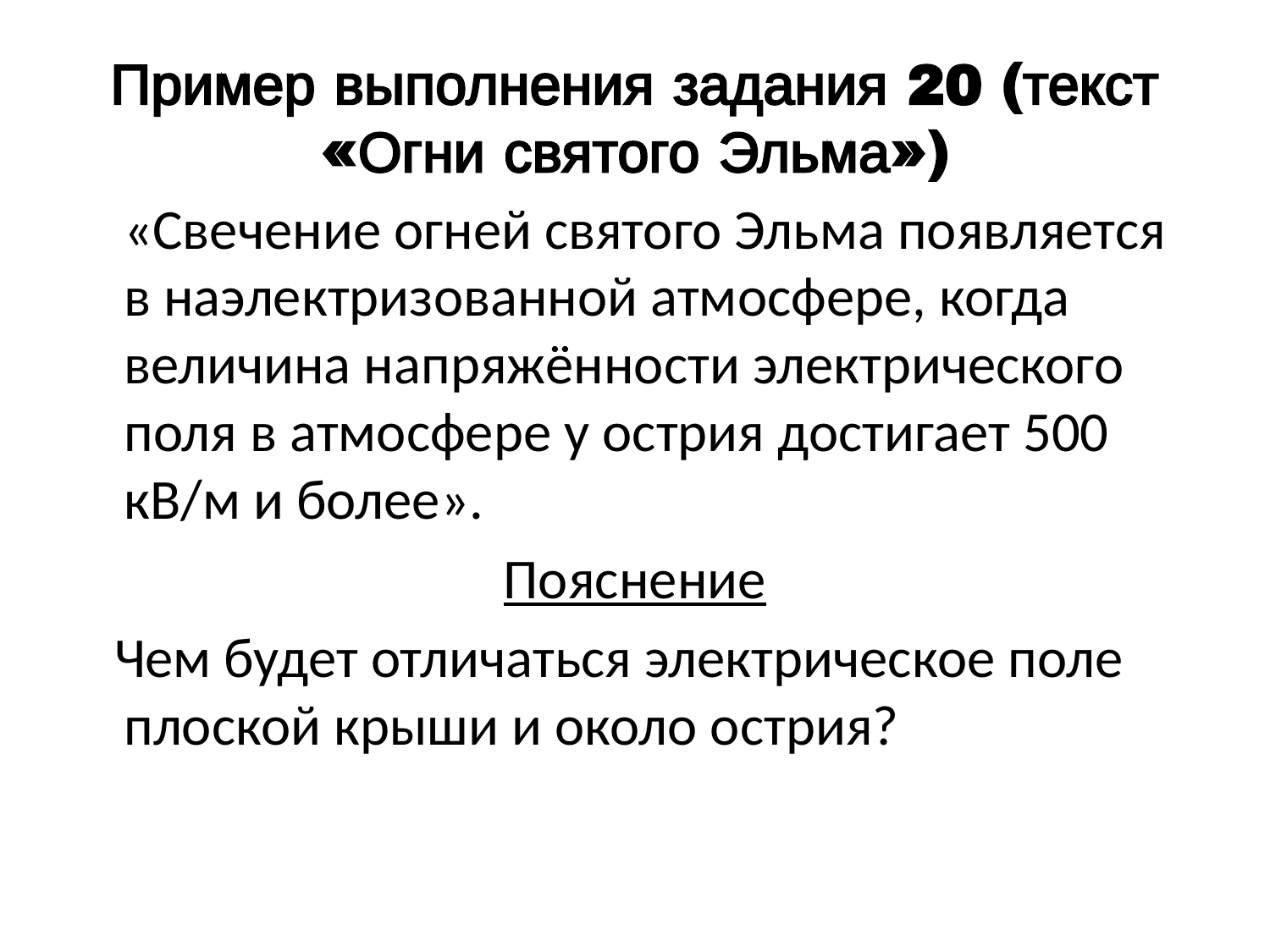

# Пример выполнения задания 20 (текст «Огни святого Эльма»)
	«Свечение огней святого Эльма появляется в наэлектризованной атмосфере, когда величина напряжённости электрического поля в атмосфере у острия достигает 500 кВ/м и более».
Пояснение
   Чем будет отличаться электрическое поле плоской крыши и около острия?